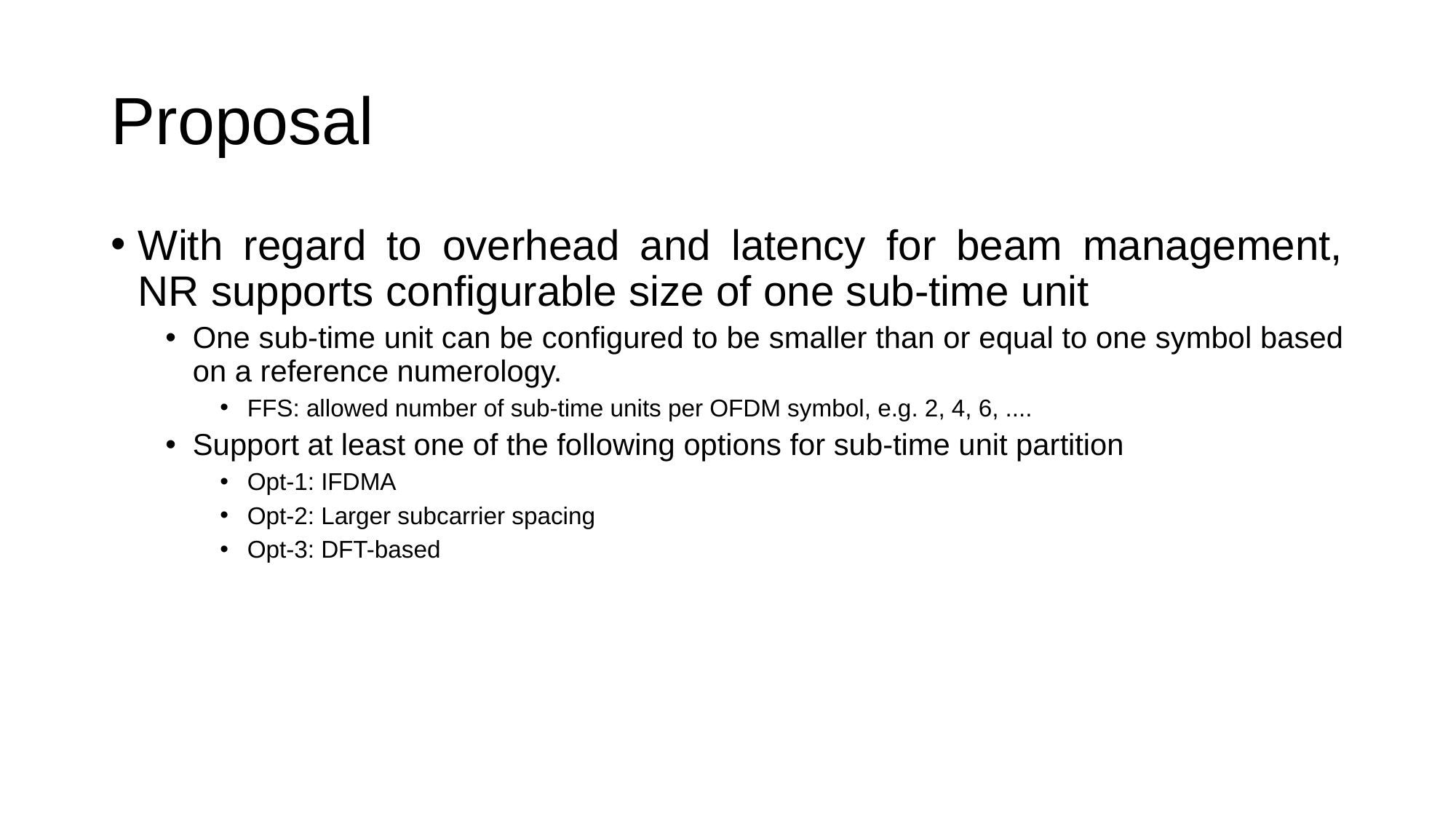

# Proposal
With regard to overhead and latency for beam management, NR supports configurable size of one sub-time unit
One sub-time unit can be configured to be smaller than or equal to one symbol based on a reference numerology.
FFS: allowed number of sub-time units per OFDM symbol, e.g. 2, 4, 6, ....
Support at least one of the following options for sub-time unit partition
Opt-1: IFDMA
Opt-2: Larger subcarrier spacing
Opt-3: DFT-based